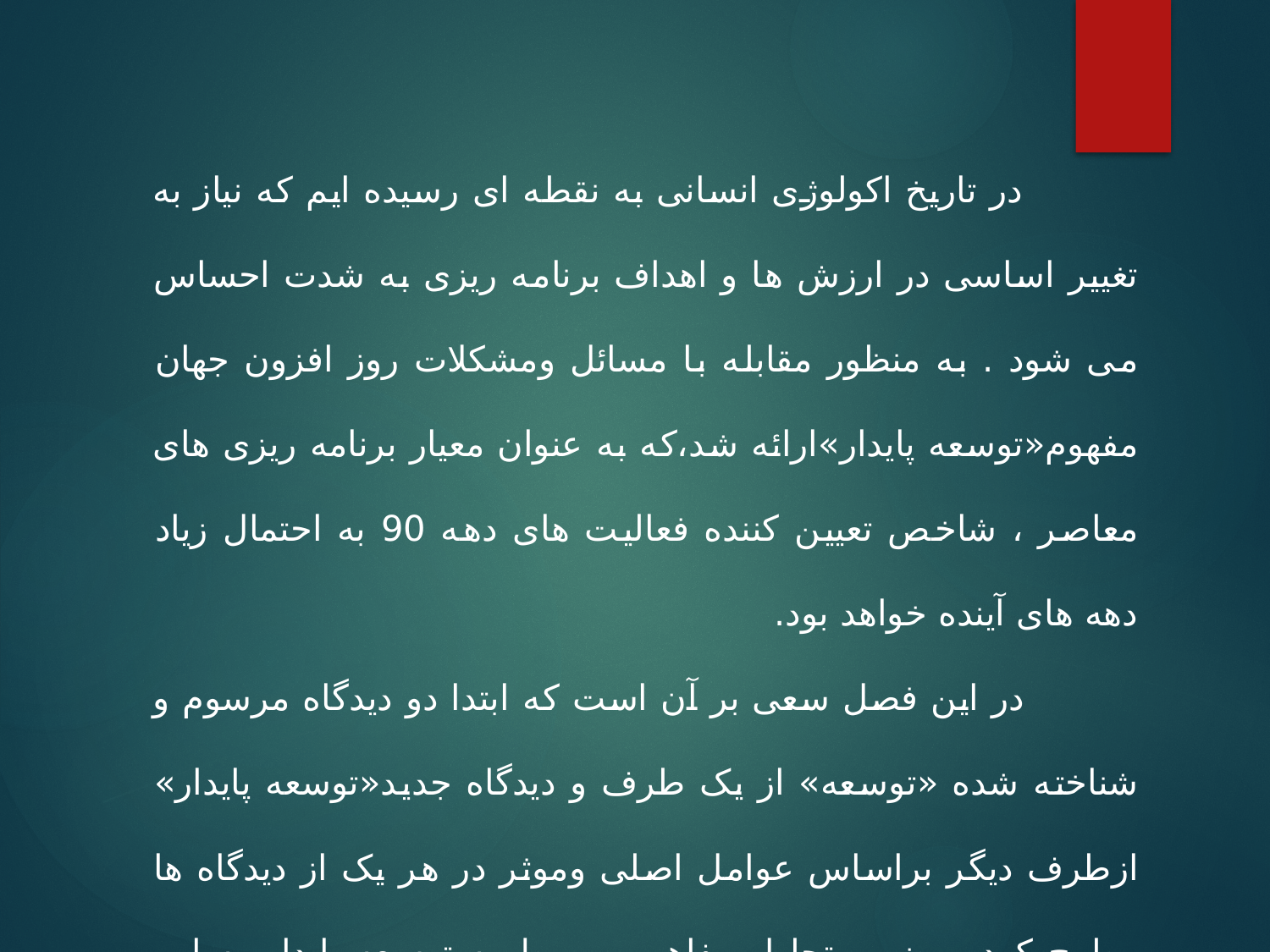

در تاریخ اکولوژی انسانی به نقطه ای رسیده ایم که نیاز به تغییر اساسی در ارزش ها و اهداف برنامه ریزی به شدت احساس می شود . به منظور مقابله با مسائل ومشکلات روز افزون جهان مفهوم«توسعه پایدار»ارائه شد،که به عنوان معیار برنامه ریزی های معاصر ، شاخص تعیین کننده فعالیت های دهه 90 به احتمال زیاد دهه های آینده خواهد بود.
         در این فصل سعی بر آن است که ابتدا دو دیدگاه مرسوم و شناخته شده «توسعه» از یک طرف و دیدگاه جدید«توسعه پایدار» ازطرف دیگر براساس عوامل اصلی وموثر در هر یک از دیدگاه ها مطرح کرده وضمن تحلیل مفاهیم مربوط به توسعه پایدار به این نتیجه دست یابد که عدم موفقیت در تحقق سیاست توسعه پایدار ، احتمال وقوع یک فاجعه جهانی را برای کل کره زمین و تک تک کشورها افزایش خواهد داد.